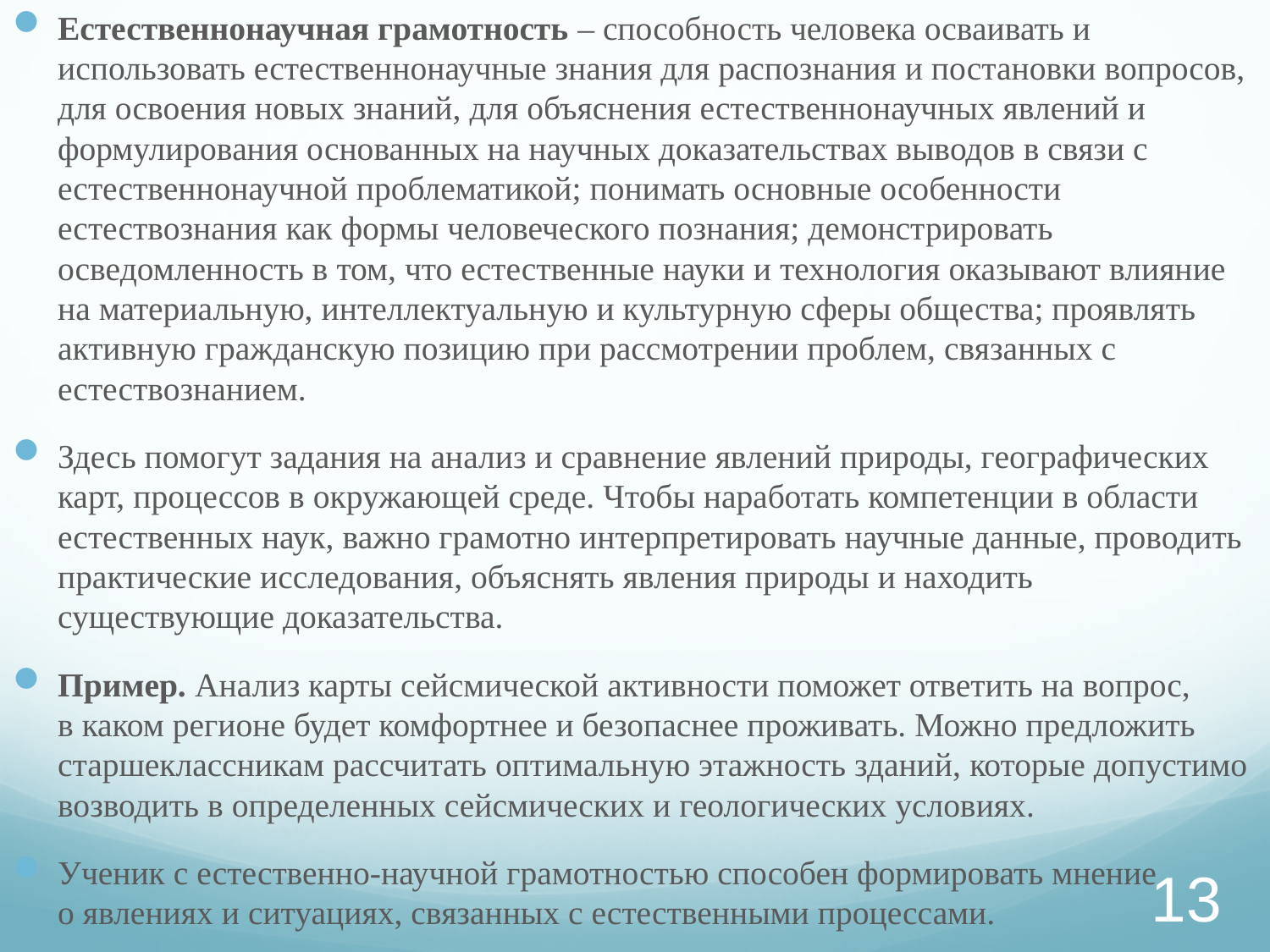

Естественнонаучная грамотность – способность человека осваивать и использовать естественнонаучные знания для распознания и постановки вопросов, для освоения новых знаний, для объяснения естественнонаучных явлений и формулирования основанных на научных доказательствах выводов в связи с естественнонаучной проблематикой; понимать основные особенности естествознания как формы человеческого познания; демонстрировать осведомленность в том, что естественные науки и технология оказывают влияние на материальную, интеллектуальную и культурную сферы общества; проявлять активную гражданскую позицию при рассмотрении проблем, связанных с естествознанием.
Здесь помогут задания на анализ и сравнение явлений природы, географических карт, процессов в окружающей среде. Чтобы наработать компетенции в области естественных наук, важно грамотно интерпретировать научные данные, проводить практические исследования, объяснять явления природы и находить существующие доказательства.
Пример. Анализ карты сейсмической активности поможет ответить на вопрос, в каком регионе будет комфортнее и безопаснее проживать. Можно предложить старшеклассникам рассчитать оптимальную этажность зданий, которые допустимо возводить в определенных сейсмических и геологических условиях.
Ученик с естественно-научной грамотностью способен формировать мнение о явлениях и ситуациях, связанных с естественными процессами.

#

13